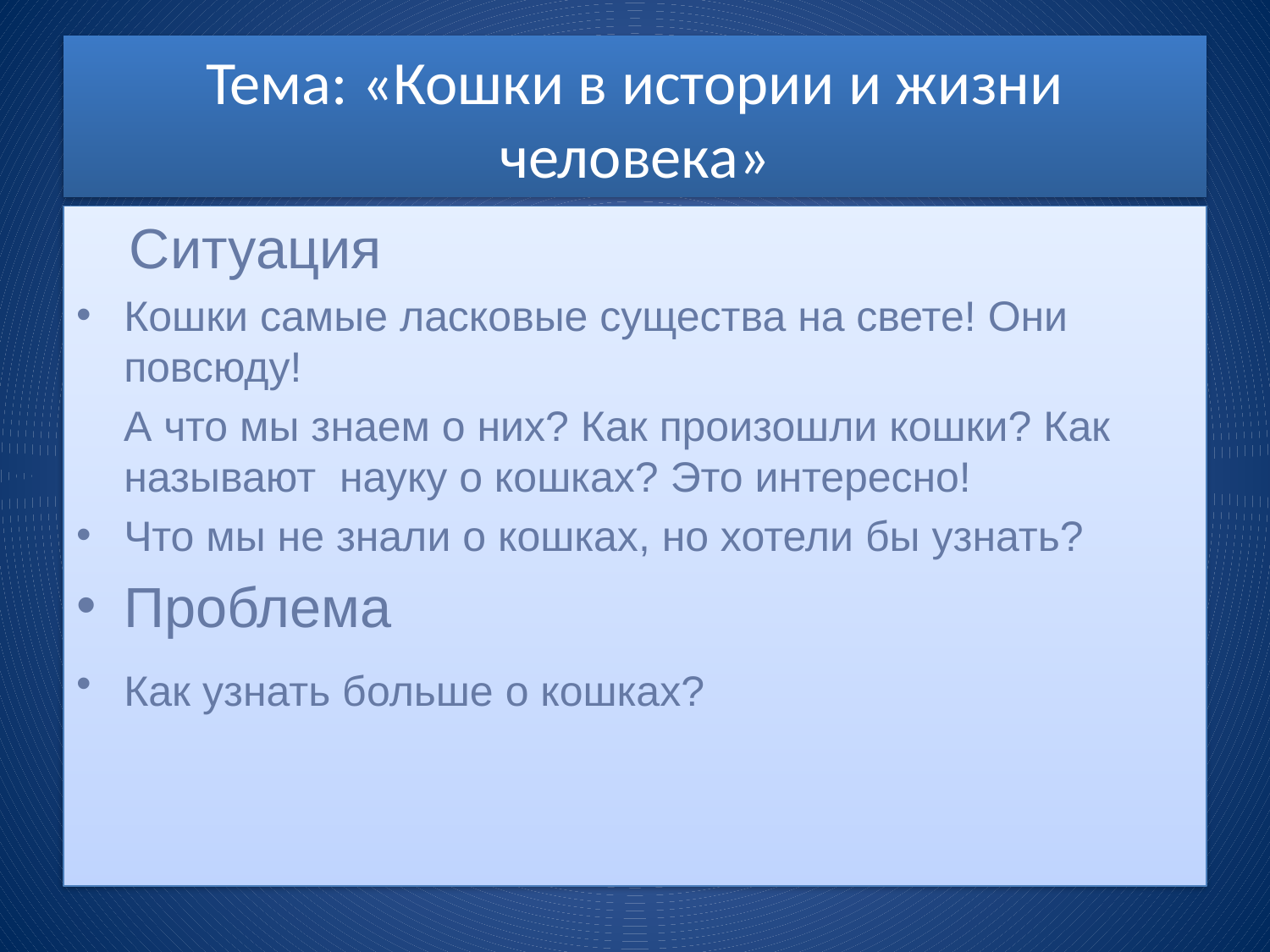

# Тема: «Кошки в истории и жизни человека»
  Ситуация
Кошки самые ласковые существа на свете! Они повсюду!
    А что мы знаем о них? Как произошли кошки? Как называют  науку о кошках? Это интересно!
Что мы не знали о кошках, но хотели бы узнать?
Проблема
Как узнать больше о кошках?